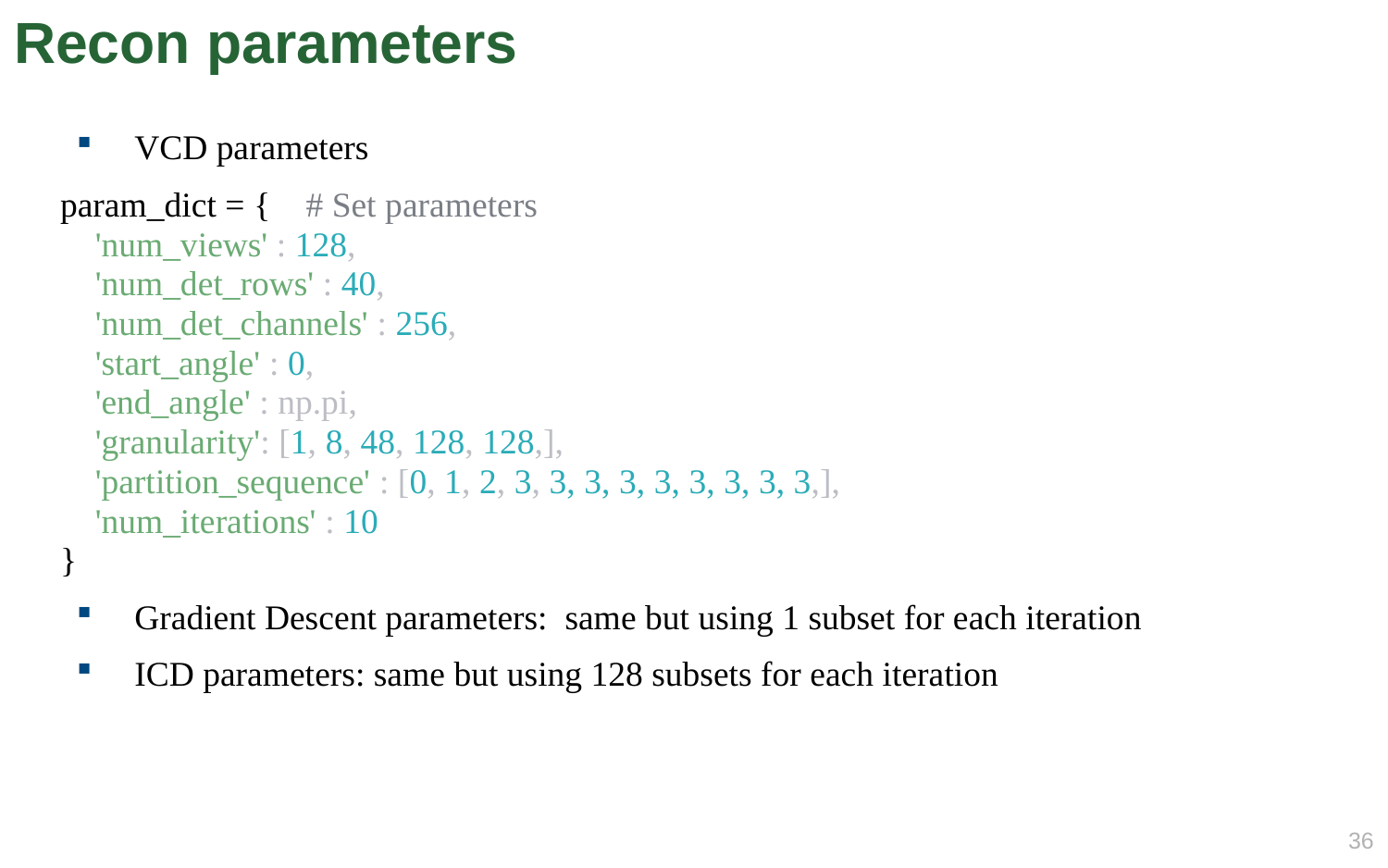

# Recon parameters
 VCD parameters
param_dict = {    # Set parameters
    'num_views' : 128,
    'num_det_rows' : 40,
    'num_det_channels' : 256,
    'start_angle' : 0,
    'end_angle' : np.pi,
    'granularity': [1, 8, 48, 128, 128,],
    'partition_sequence' : [0, 1, 2, 3, 3, 3, 3, 3, 3, 3, 3, 3,],
    'num_iterations' : 10
}
 Gradient Descent parameters:  same but using 1 subset for each iteration
 ICD parameters: same but using 128 subsets for each iteration
36